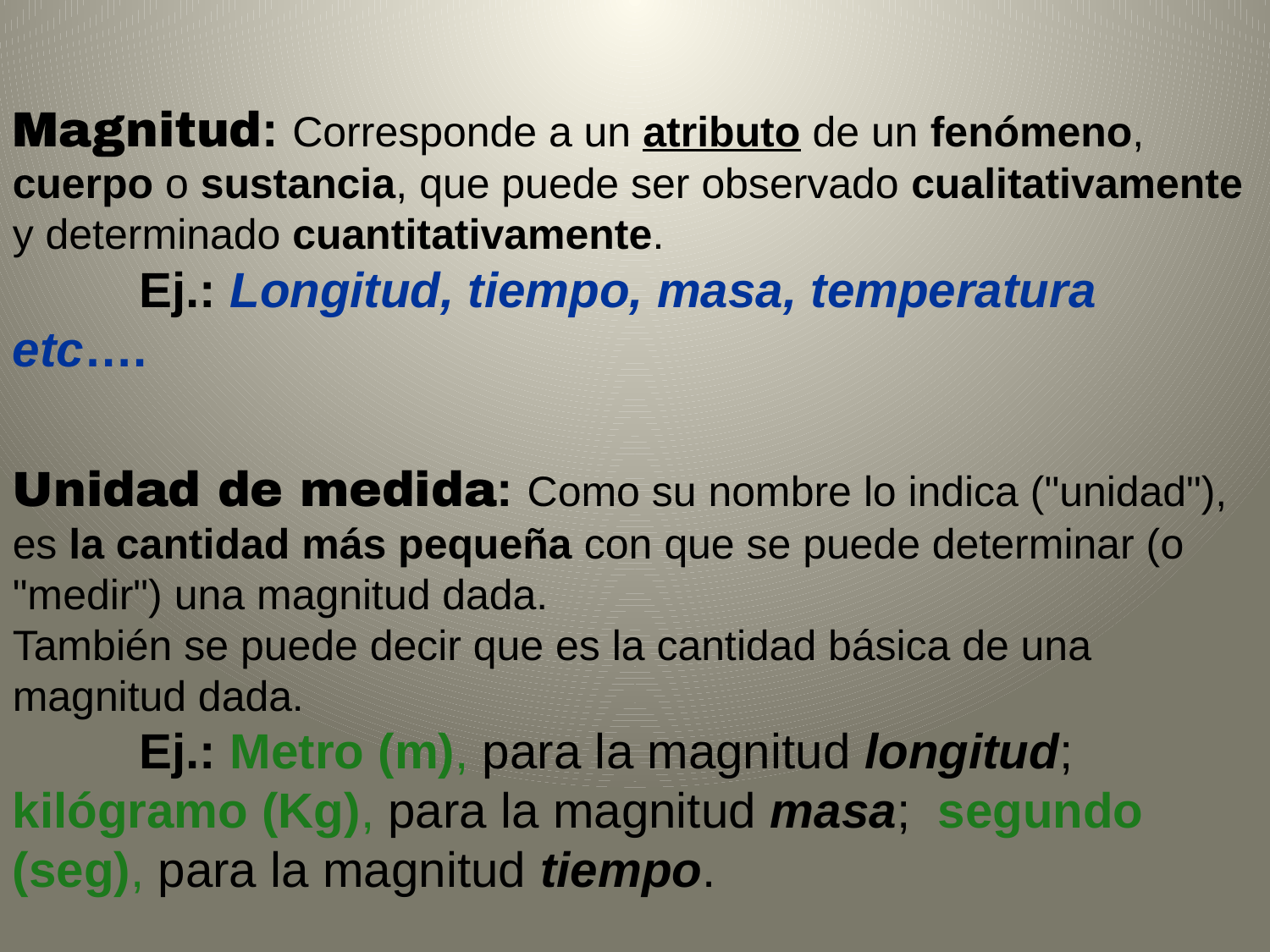

Magnitud: Corresponde a un atributo de un fenómeno, cuerpo o sustancia, que puede ser observado cualitativamente y determinado cuantitativamente.
	Ej.: Longitud, tiempo, masa, temperatura  etc….

Unidad de medida: Como su nombre lo indica ("unidad"), es la cantidad más pequeña con que se puede determinar (o "medir") una magnitud dada.
También se puede decir que es la cantidad básica de una magnitud dada.
	Ej.: Metro (m), para la magnitud longitud;  kilógramo (Kg), para la magnitud masa;  segundo (seg), para la magnitud tiempo.